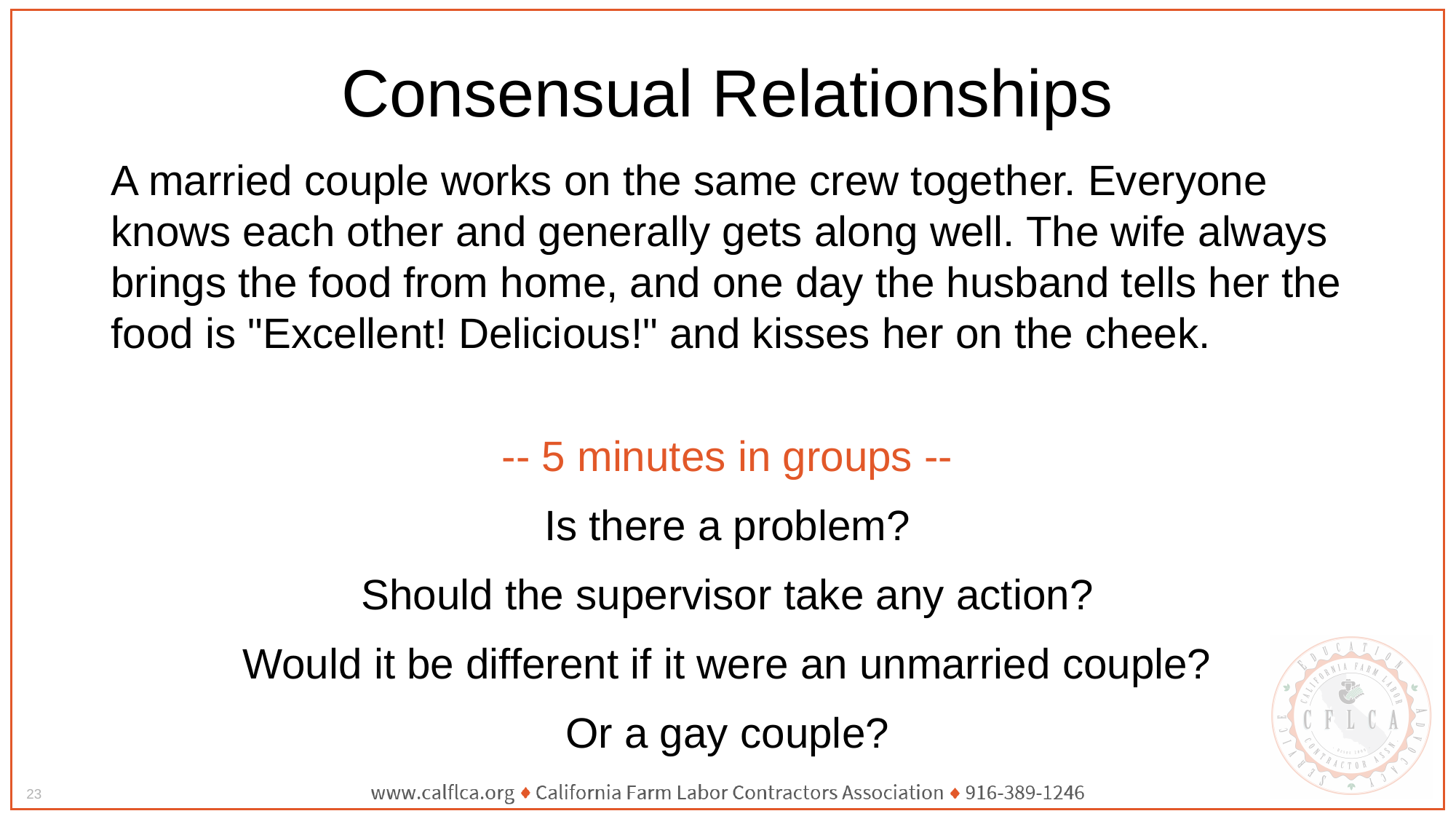

# Consensual Relationships
A married couple works on the same crew together. Everyone knows each other and generally gets along well. The wife always brings the food from home, and one day the husband tells her the food is "Excellent! Delicious!" and kisses her on the cheek.

-- 5 minutes in groups --
Is there a problem?
Should the supervisor take any action?
Would it be different if it were an unmarried couple?
Or a gay couple?

23